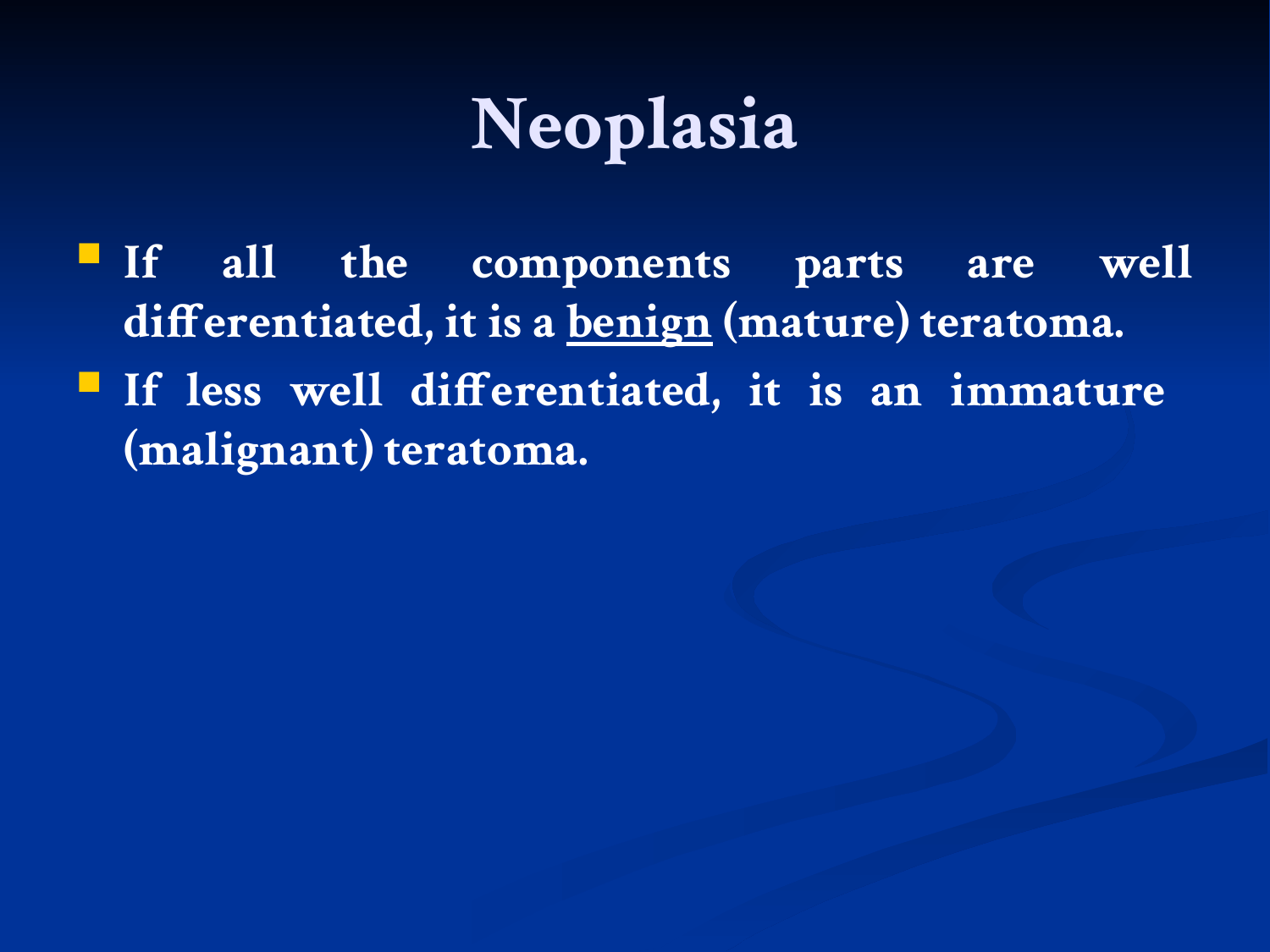

# Neoplasia
If all the components parts are well differentiated, it is a benign (mature) teratoma.
If less well differentiated, it is an immature  (malignant) teratoma.